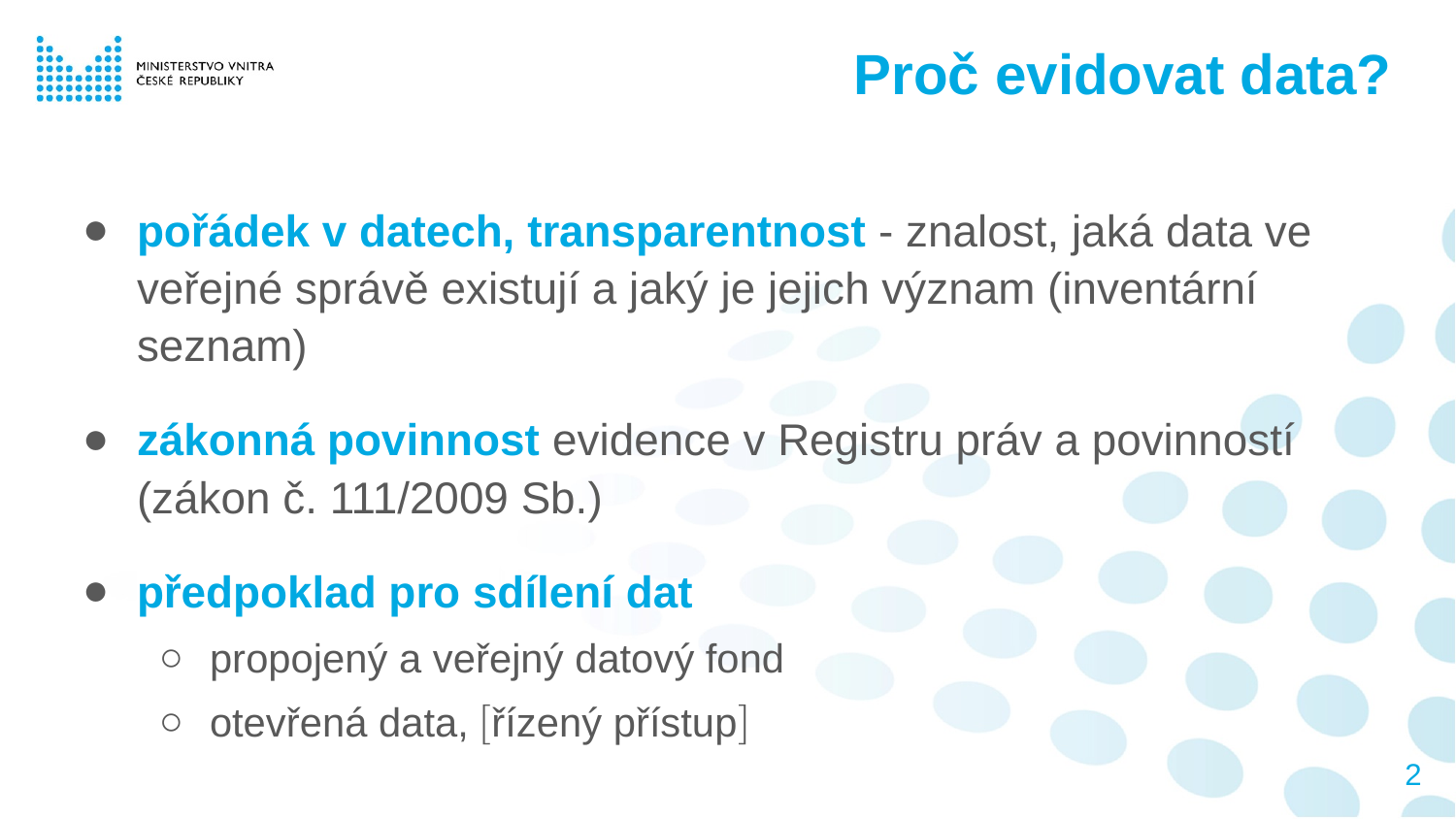

# Proč evidovat data?
pořádek v datech, transparentnost - znalost, jaká data ve veřejné správě existují a jaký je jejich význam (inventární seznam)
zákonná povinnost evidence v Registru práv a povinností (zákon č. 111/2009 Sb.)
předpoklad pro sdílení dat
propojený a veřejný datový fond
otevřená data, [řízený přístup]

2